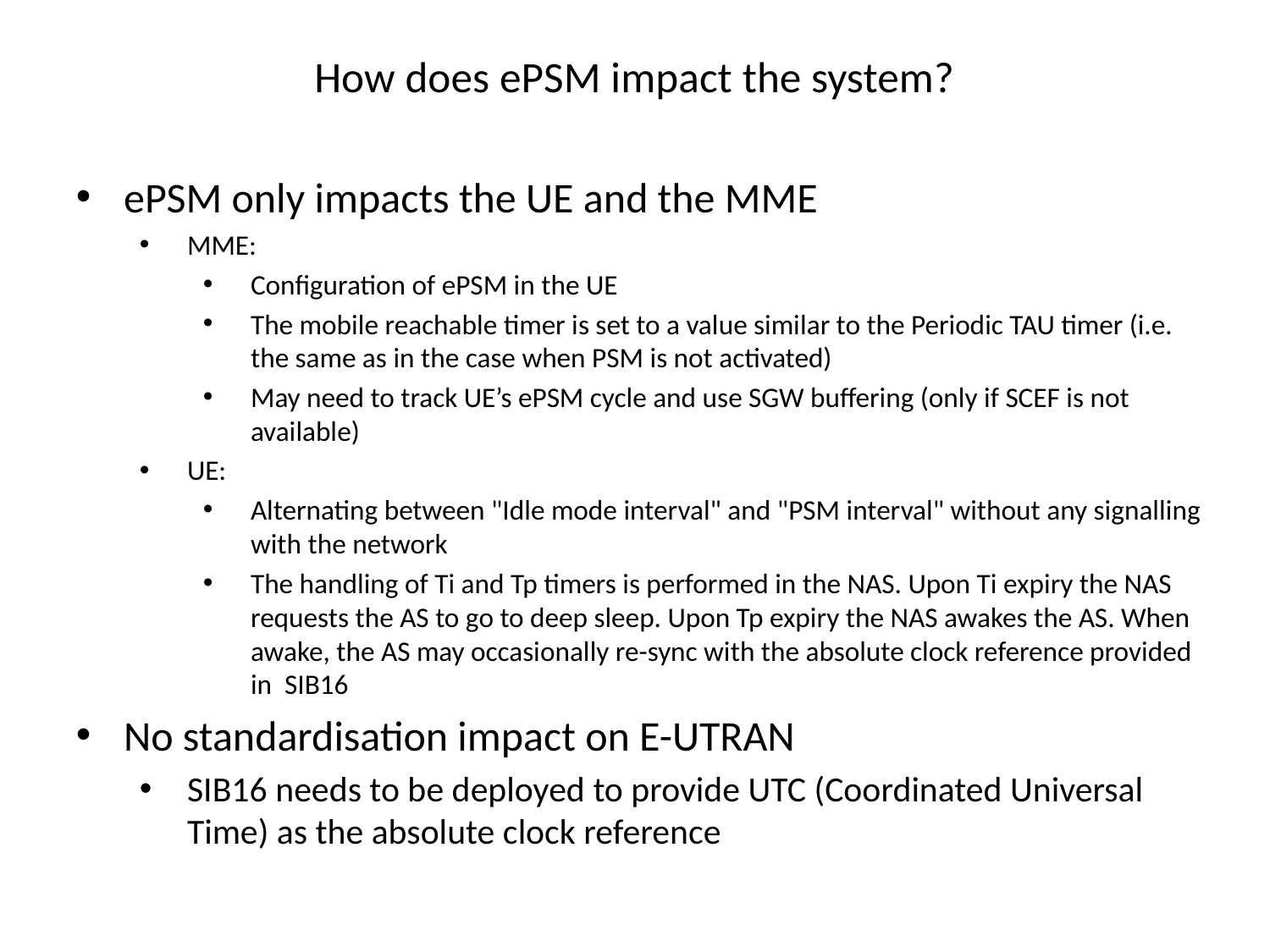

# How does ePSM impact the system?
ePSM only impacts the UE and the MME
MME:
Configuration of ePSM in the UE
The mobile reachable timer is set to a value similar to the Periodic TAU timer (i.e. the same as in the case when PSM is not activated)
May need to track UE’s ePSM cycle and use SGW buffering (only if SCEF is not available)
UE:
Alternating between "Idle mode interval" and "PSM interval" without any signalling with the network
The handling of Ti and Tp timers is performed in the NAS. Upon Ti expiry the NAS requests the AS to go to deep sleep. Upon Tp expiry the NAS awakes the AS. When awake, the AS may occasionally re-sync with the absolute clock reference provided in  SIB16
No standardisation impact on E-UTRAN
SIB16 needs to be deployed to provide UTC (Coordinated Universal Time) as the absolute clock reference